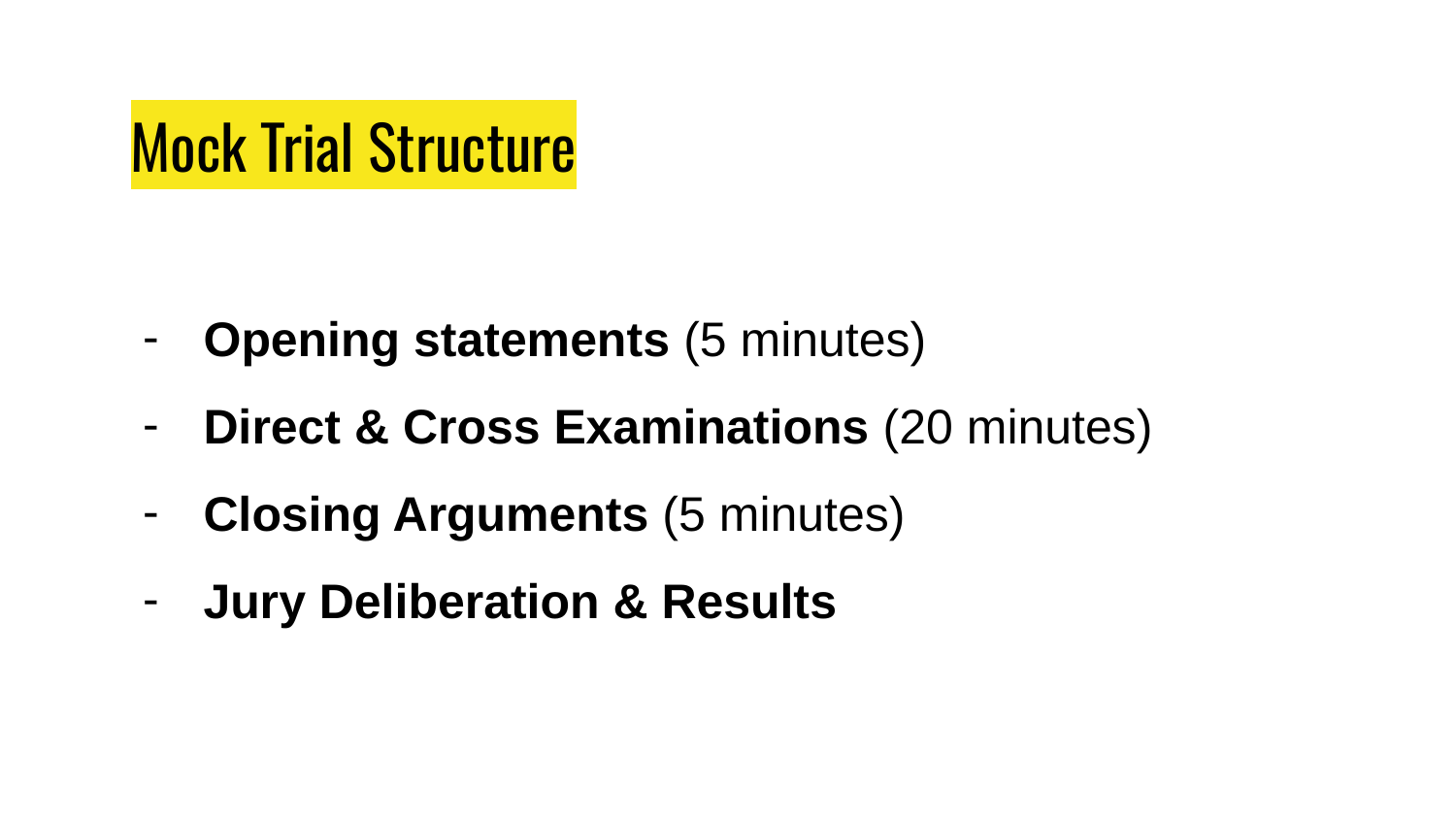

# Mock Trial Structure
Opening statements (5 minutes)
Direct & Cross Examinations (20 minutes)
Closing Arguments (5 minutes)
Jury Deliberation & Results